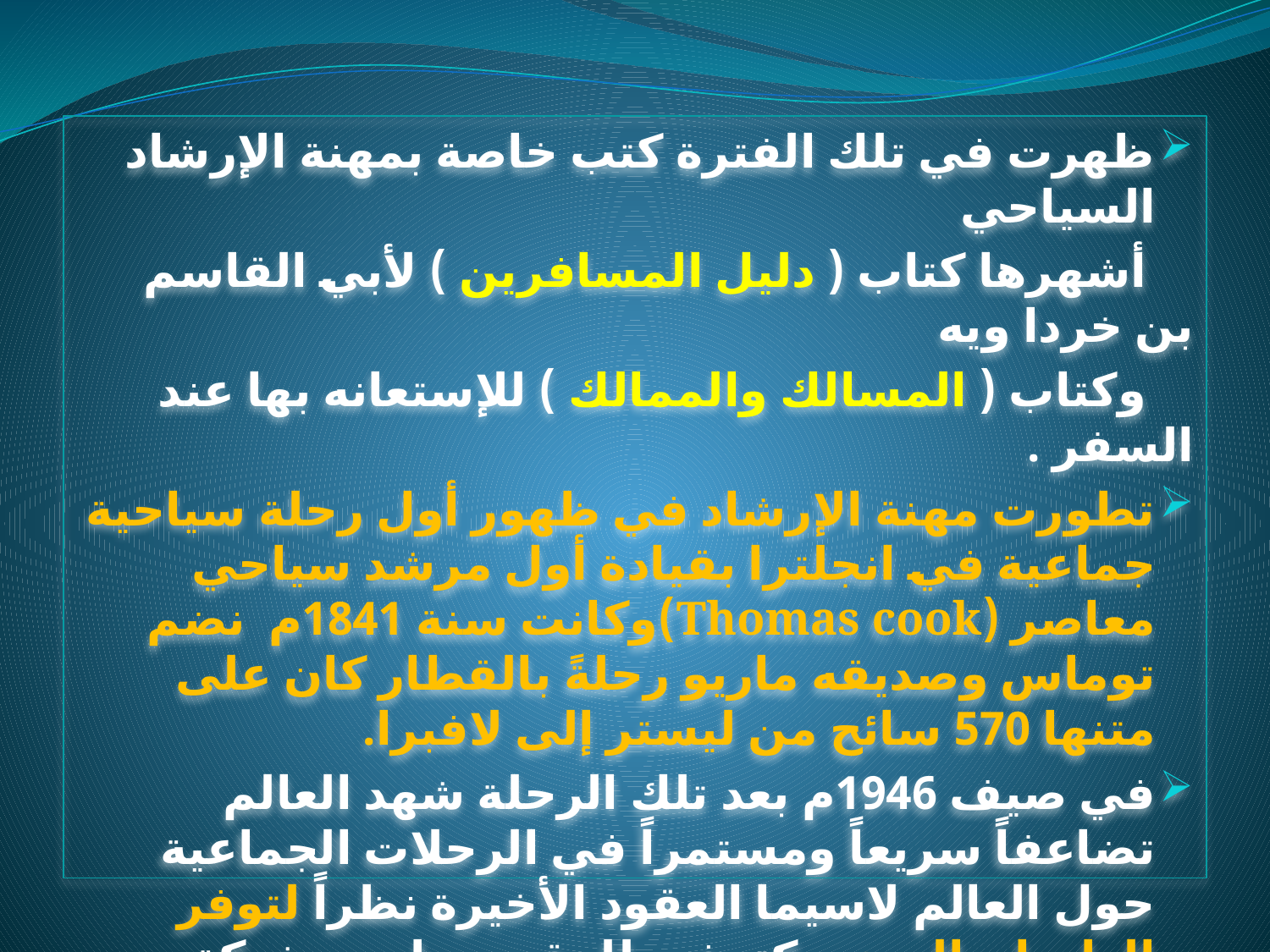

ظهرت في تلك الفترة كتب خاصة بمهنة الإرشاد السياحي
    أشهرها كتاب ( دليل المسافرين ) لأبي القاسم بن خردا ويه
    وكتاب ( المسالك والممالك ) للإستعانه بها عند السفر .
تطورت مهنة الإرشاد في ظهور أول رحلة سياحية جماعية في انجلترا بقيادة أول مرشد سياحي معاصر (Thomas cook)وكانت سنة 1841م  نضم توماس وصديقه ماريو رحلةً بالقطار كان على متنها 570 سائح من ليستر إلى لافبرا.
في صيف 1946م بعد تلك الرحلة شهد العالم تضاعفاً سريعاً ومستمراً في الرحلات الجماعية حول العالم لاسيما العقود الأخيرة نظراً لتوفر الطيران المدني كتوفير للوقت وظهور شبكة الإنترنت، وثورة المعلومات ساعدت في الحصول على المعلومات عن أي مكان في العالم فأصبح المرشد السياحي أهم عناصر الرحلة الجماعية.